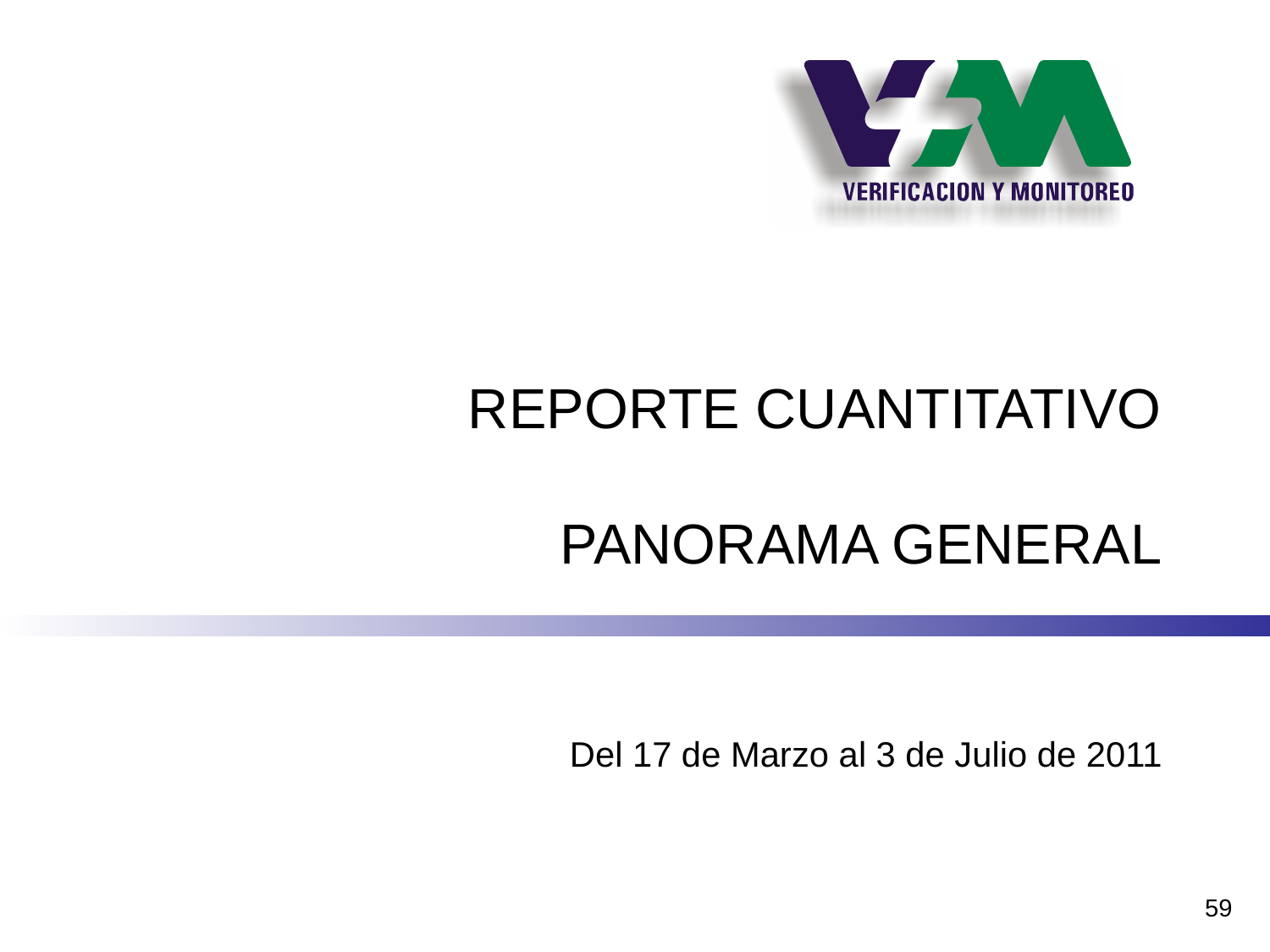

# REPORTE CUANTITATIVO PANORAMA GENERAL

Del 17 de Marzo al 3 de Julio de 2011
59